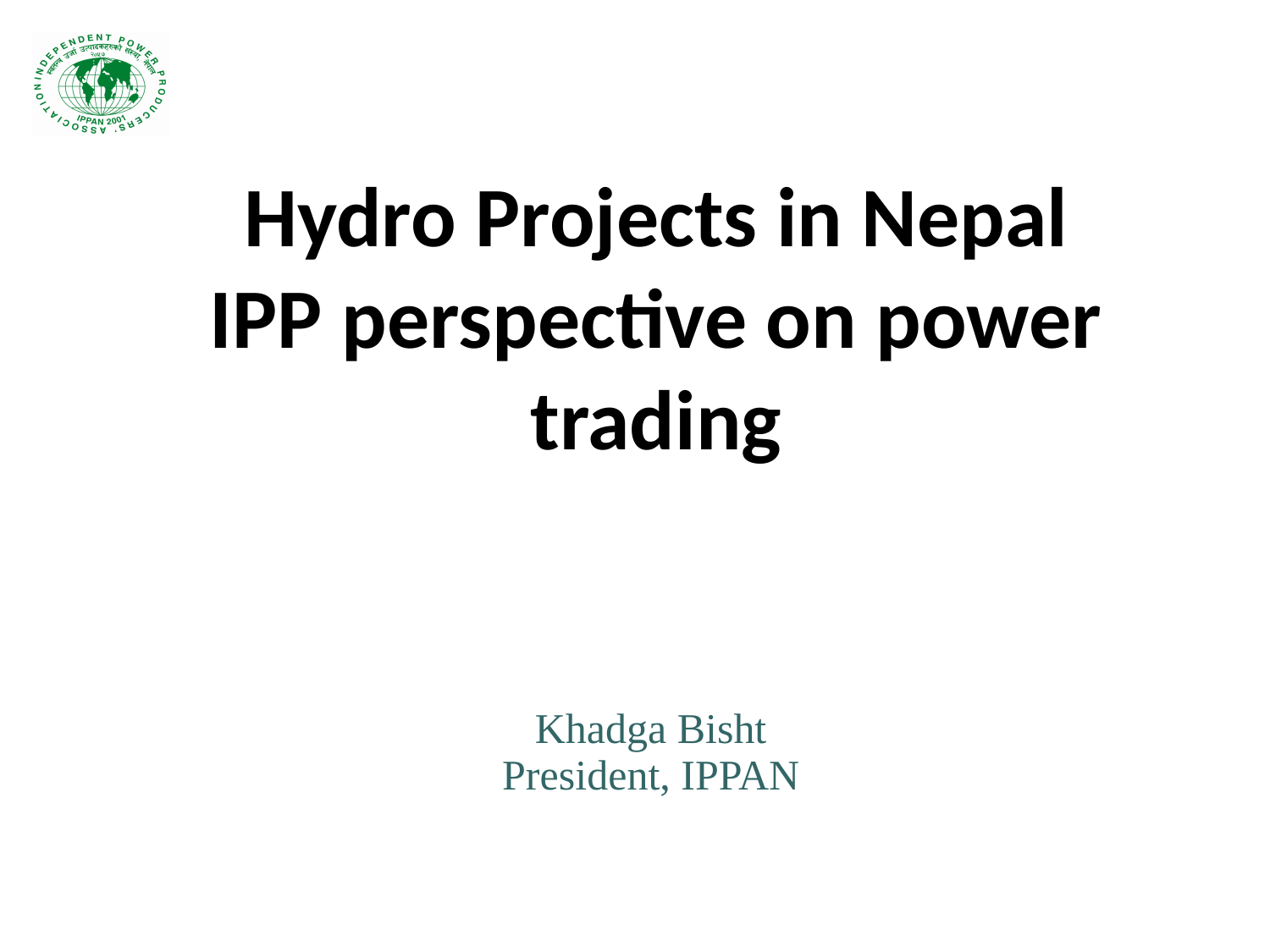

# Hydro Projects in Nepal IPP perspective on power trading

Khadga Bisht
President, IPPAN